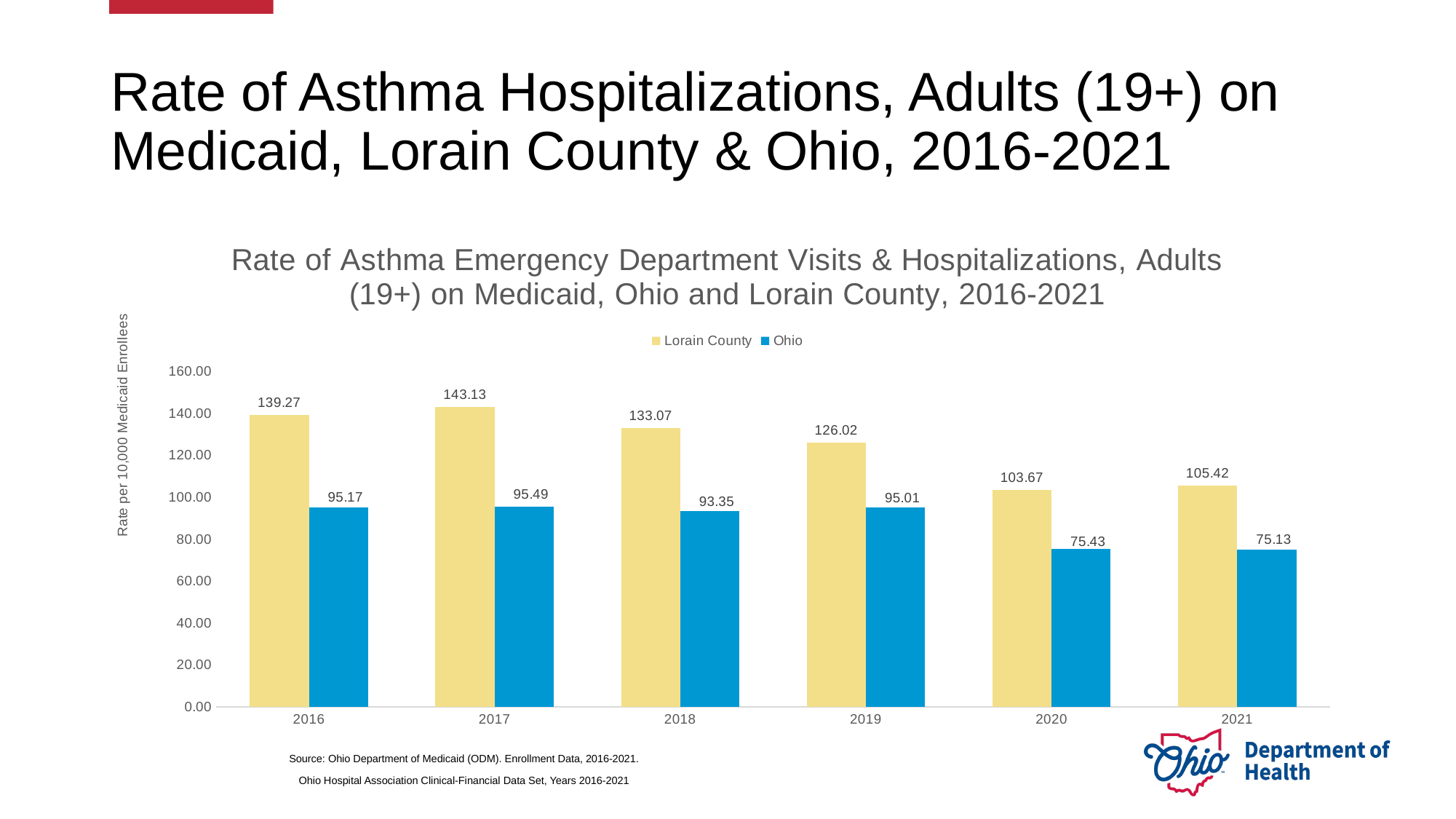

# Rate of Asthma Hospitalizations, Adults (19+) on Medicaid, Lorain County & Ohio, 2016-2021

### Chart: Rate of Asthma Emergency Department Visits & Hospitalizations, Adults (19+) on Medicaid, Ohio and Lorain County, 2016-2021

| Category | Lorain County | Ohio |
|---|---|---|
| 2016 | 139.27453832253516 | 95.17080282465355 |
| 2017 | 143.13423851247407 | 95.48903329422095 |
| 2018 | 133.0665798166845 | 93.3482407242655 |
| 2019 | 126.02001347540737 | 95.013016437263 |
| 2020 | 103.66557629401578 | 75.4268489039536 |
| 2021 | 105.42440079293567 | 75.13104251601631 |
Source: Ohio Department of Medicaid (ODM). Enrollment Data, 2016-2021.
Ohio Hospital Association Clinical-Financial Data Set, Years 2016-2021